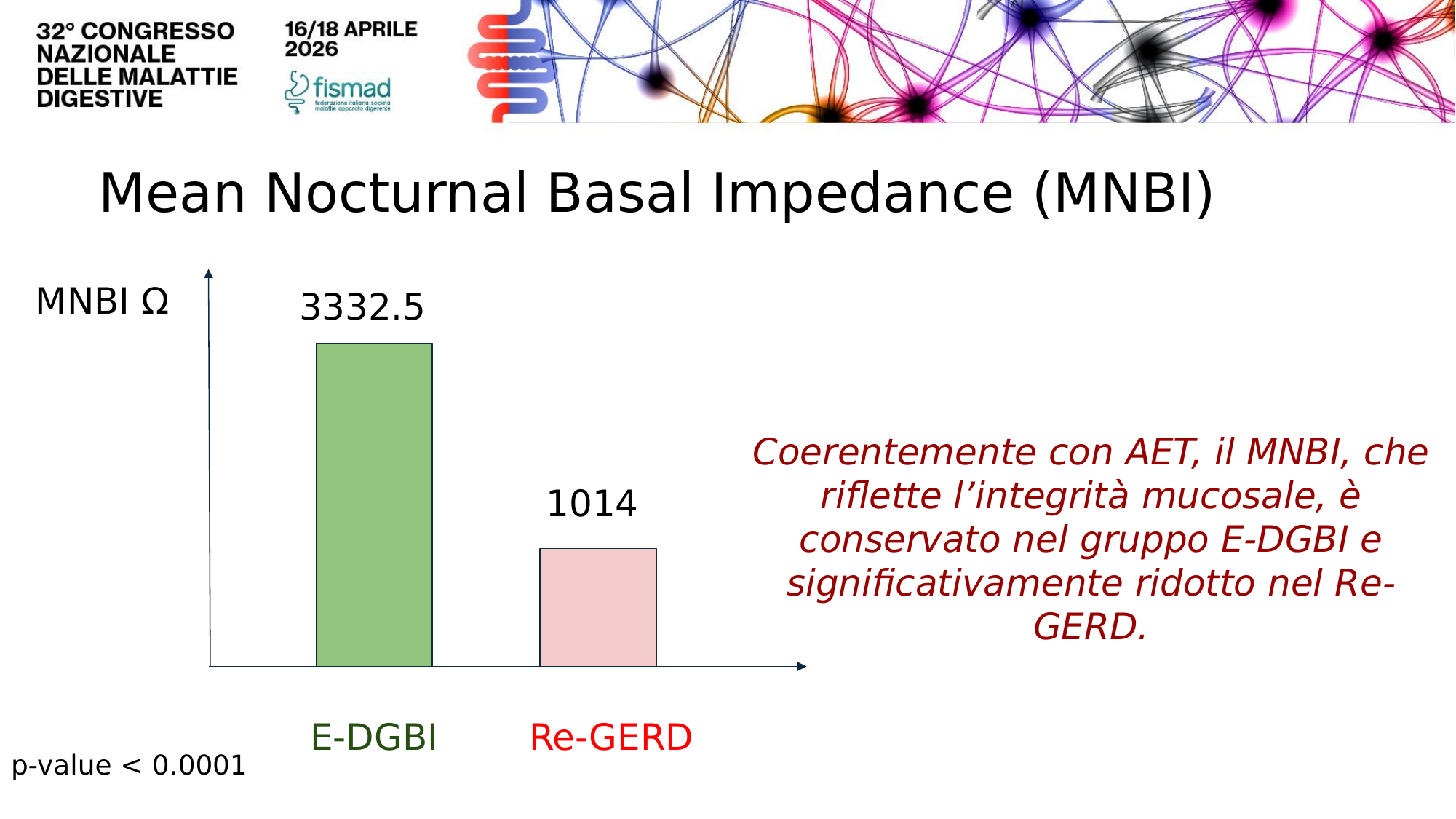

Mean Nocturnal Basal Impedance (MNBI)
MNBI Ω
3332.5

Coerentemente con AET, il MNBI, che riflette l’integrità mucosale, è conservato nel gruppo E-DGBI e significativamente ridotto nel Re-GERD.
1014

E-DGBI
Re-GERD
p-value < 0.0001